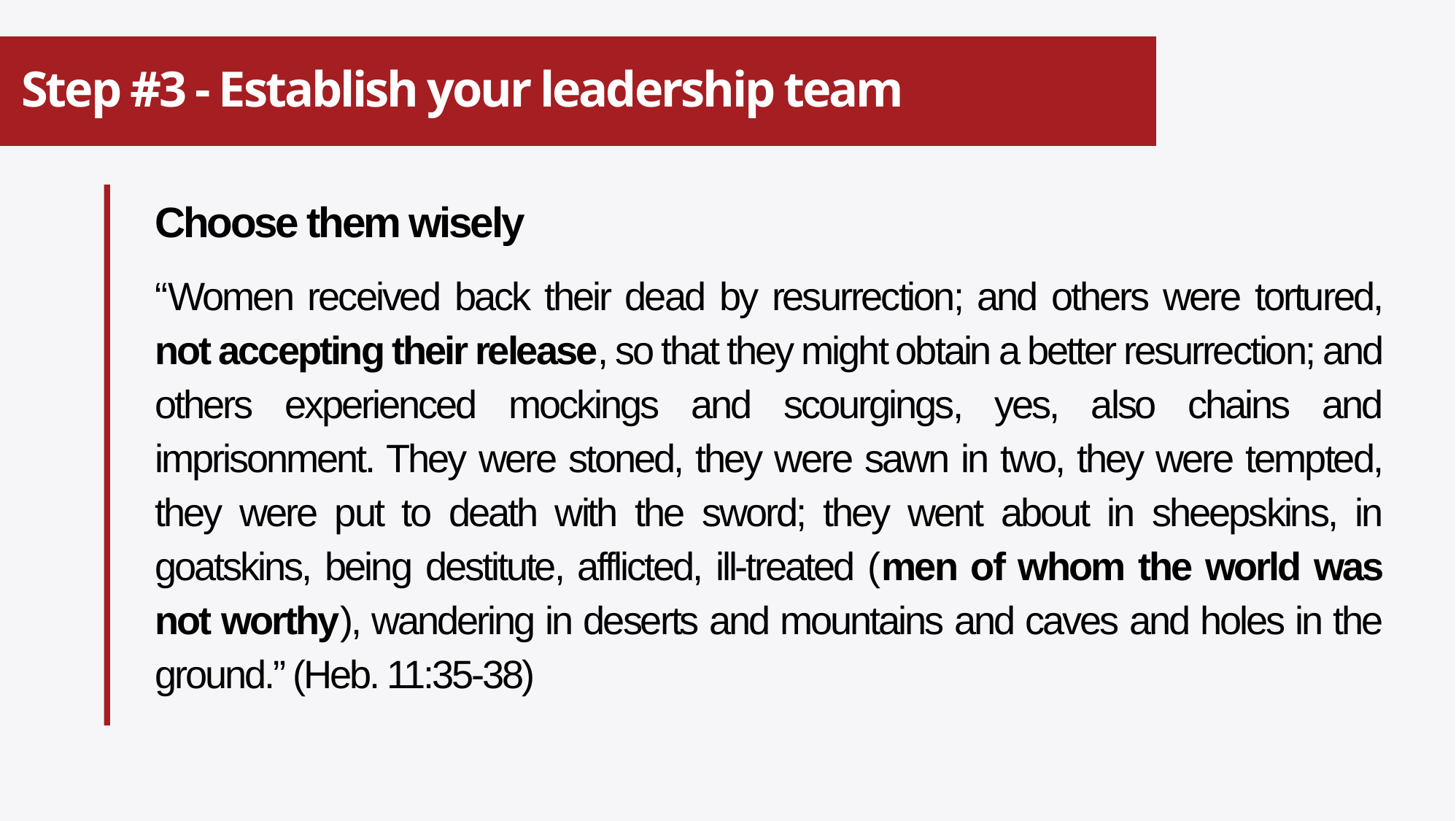

# Step #3 - Establish your leadership team
Choose them wisely
“Women received back their dead by resurrection; and others were tortured, not accepting their release, so that they might obtain a better resurrection; and others experienced mockings and scourgings, yes, also chains and imprisonment. They were stoned, they were sawn in two, they were tempted, they were put to death with the sword; they went about in sheepskins, in goatskins, being destitute, afflicted, ill-treated (men of whom the world was not worthy), wandering in deserts and mountains and caves and holes in the ground.” (Heb. 11:35-38)